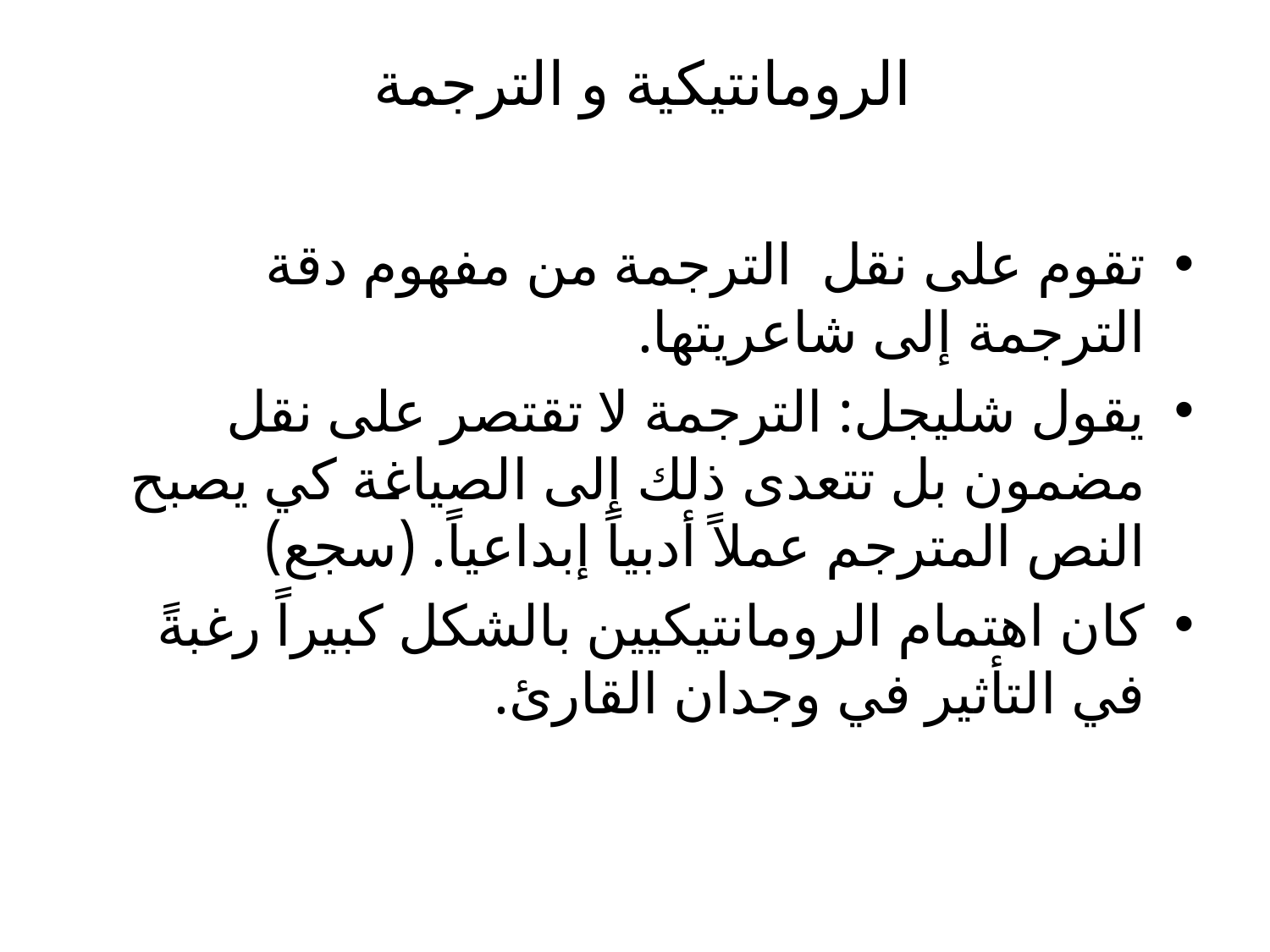

# الرومانتيكية و الترجمة
تقوم على نقل  الترجمة من مفهوم دقة الترجمة إلى شاعريتها.
يقول شليجل: الترجمة لا تقتصر على نقل مضمون بل تتعدى ذلك إلى الصياغة كي يصبح النص المترجم عملاً أدبياً إبداعياً. (سجع)
كان اهتمام الرومانتيكيين بالشكل كبيراً رغبةً في التأثير في وجدان القارئ.